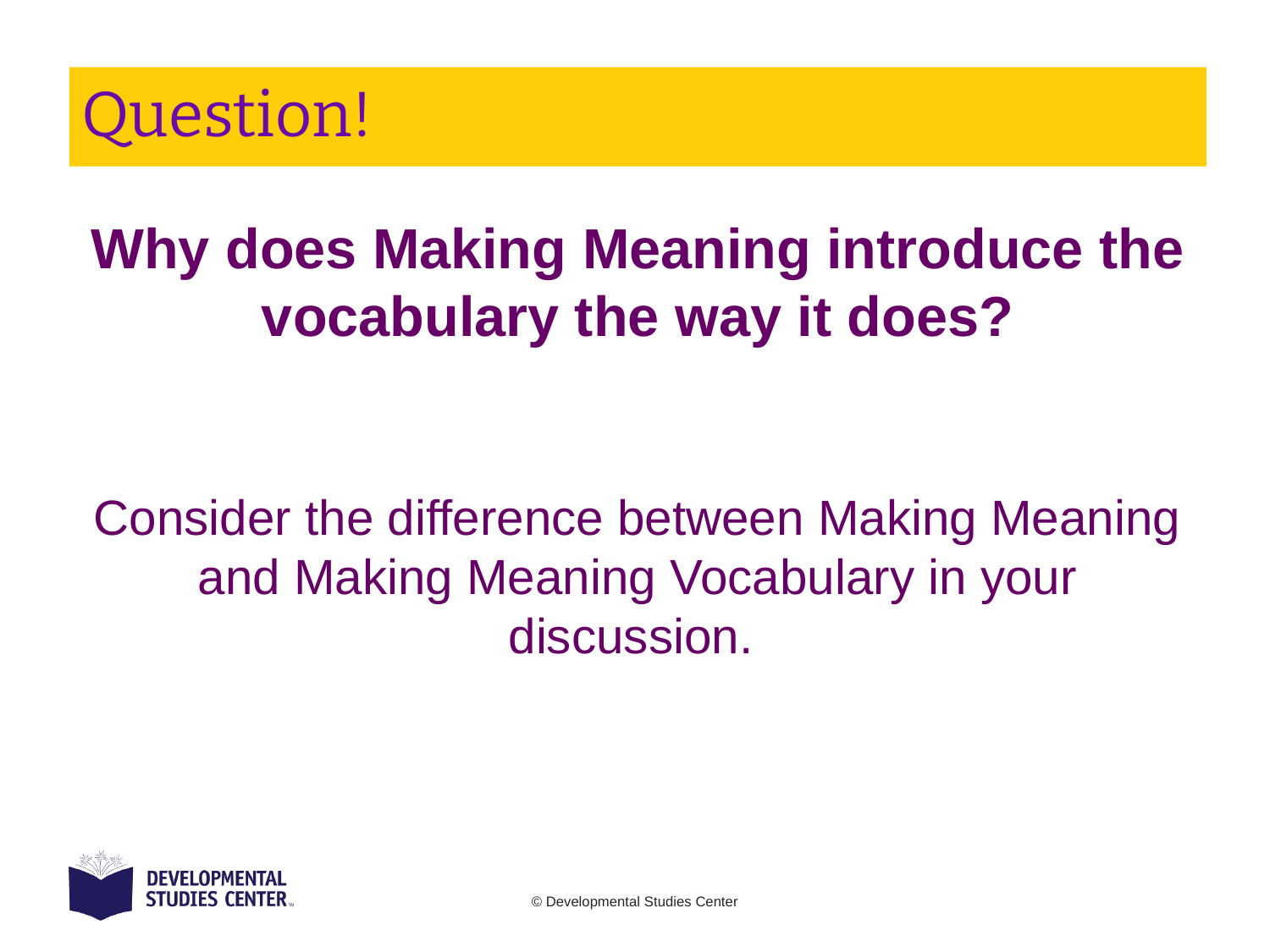

# Question!
Why does Making Meaning introduce the vocabulary the way it does?

Consider the difference between Making Meaning and Making Meaning Vocabulary in your discussion.